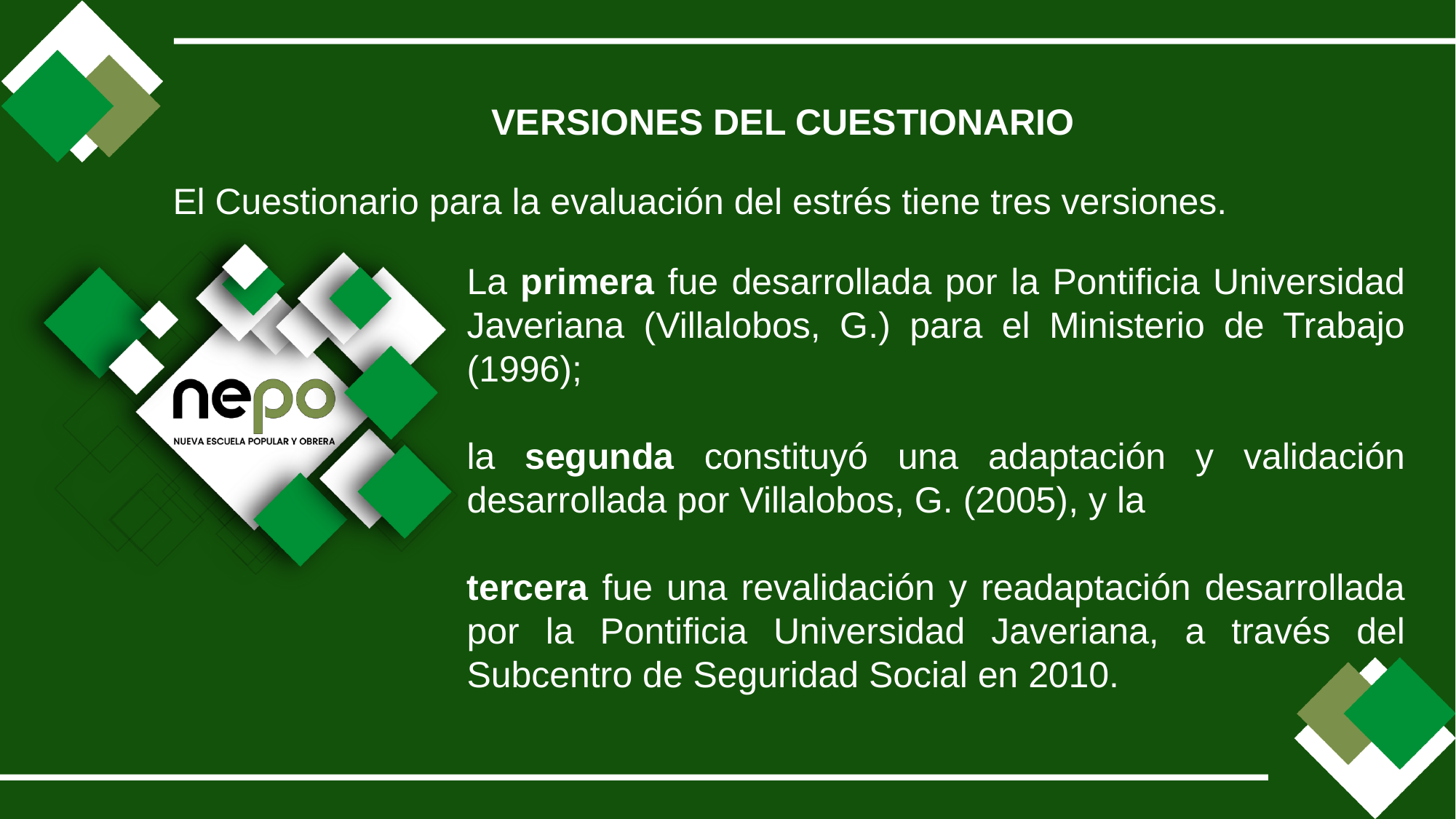

VERSIONES DEL CUESTIONARIO
El Cuestionario para la evaluación del estrés tiene tres versiones.
La primera fue desarrollada por la Pontificia Universidad Javeriana (Villalobos, G.) para el Ministerio de Trabajo (1996);

la segunda constituyó una adaptación y validación desarrollada por Villalobos, G. (2005), y la

tercera fue una revalidación y readaptación desarrollada por la Pontificia Universidad Javeriana, a través del Subcentro de Seguridad Social en 2010.